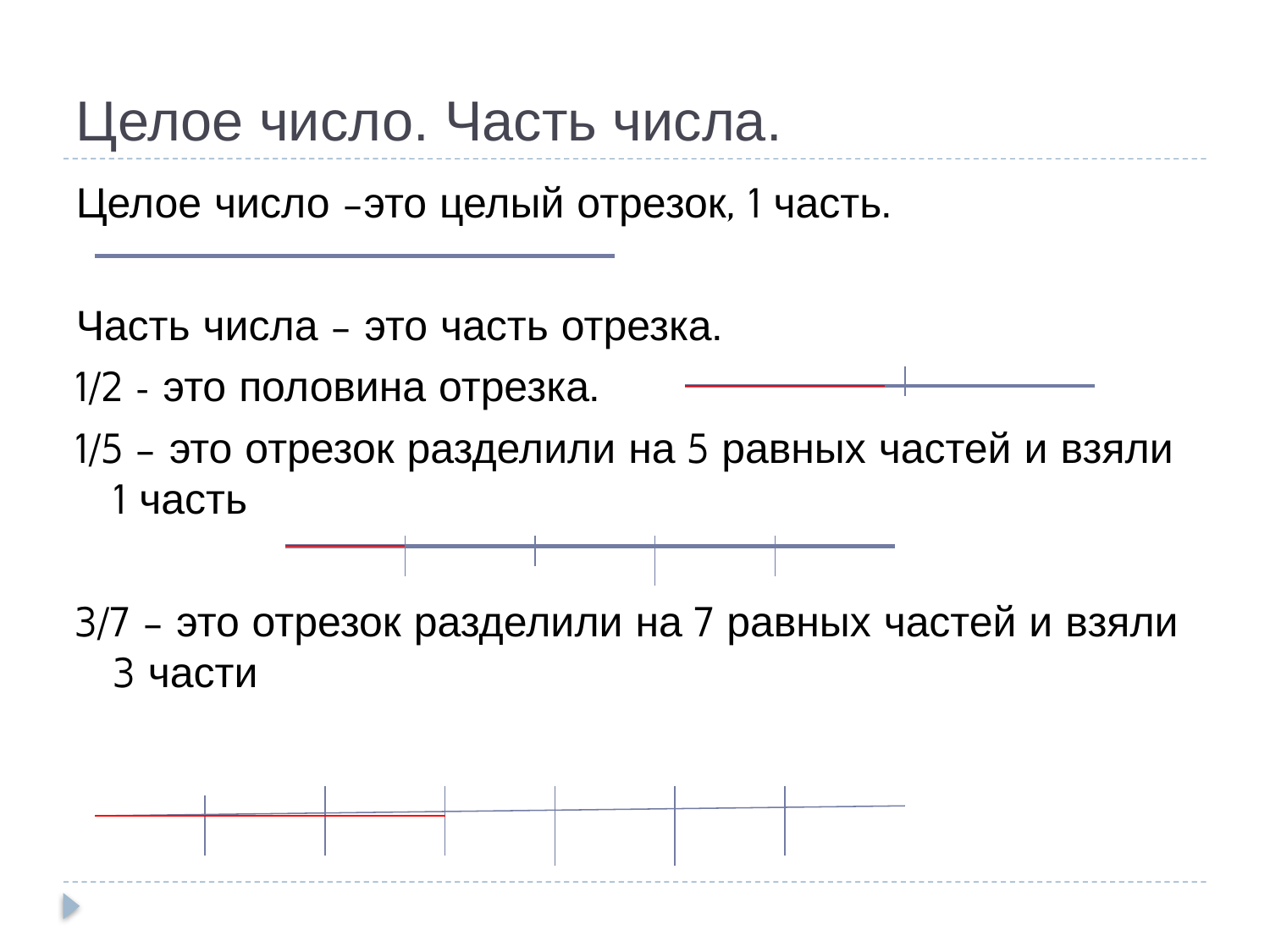

# Целое число. Часть числа.
Целое число –это целый отрезок, 1 часть.

Часть числа – это часть отрезка.
1/2 - это половина отрезка.
1/5 – это отрезок разделили на 5 равных частей и взяли 1 часть

3/7 – это отрезок разделили на 7 равных частей и взяли 3 части